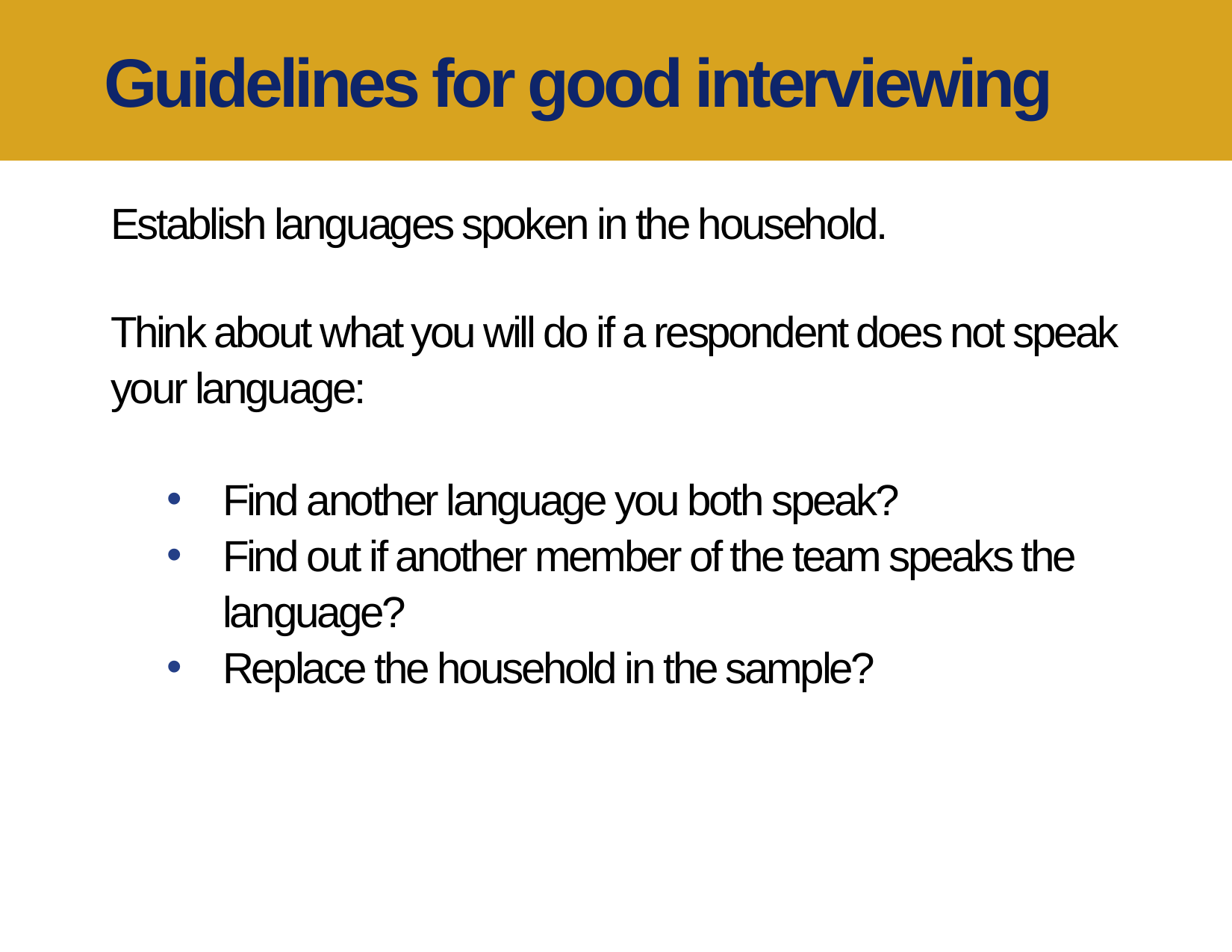

Guidelines for good interviewing
Establish languages spoken in the household.

Think about what you will do if a respondent does not speak your language:

Find another language you both speak?
Find out if another member of the team speaks the language?
Replace the household in the sample?